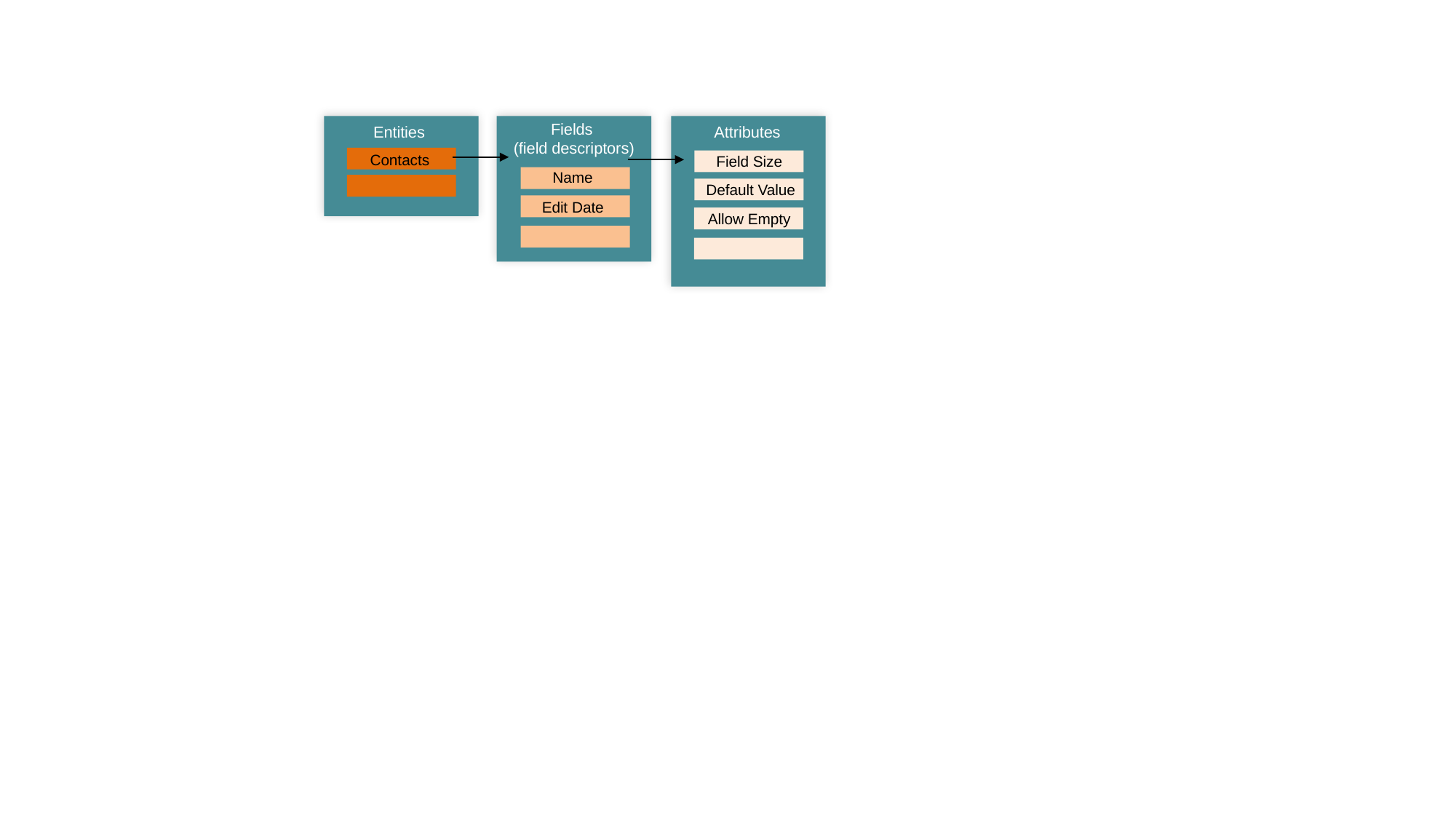

Fields
(field descriptors)

Attributes
Entities
Contacts
Field Size

Name

Default Value

Edit Date

Allow Empty